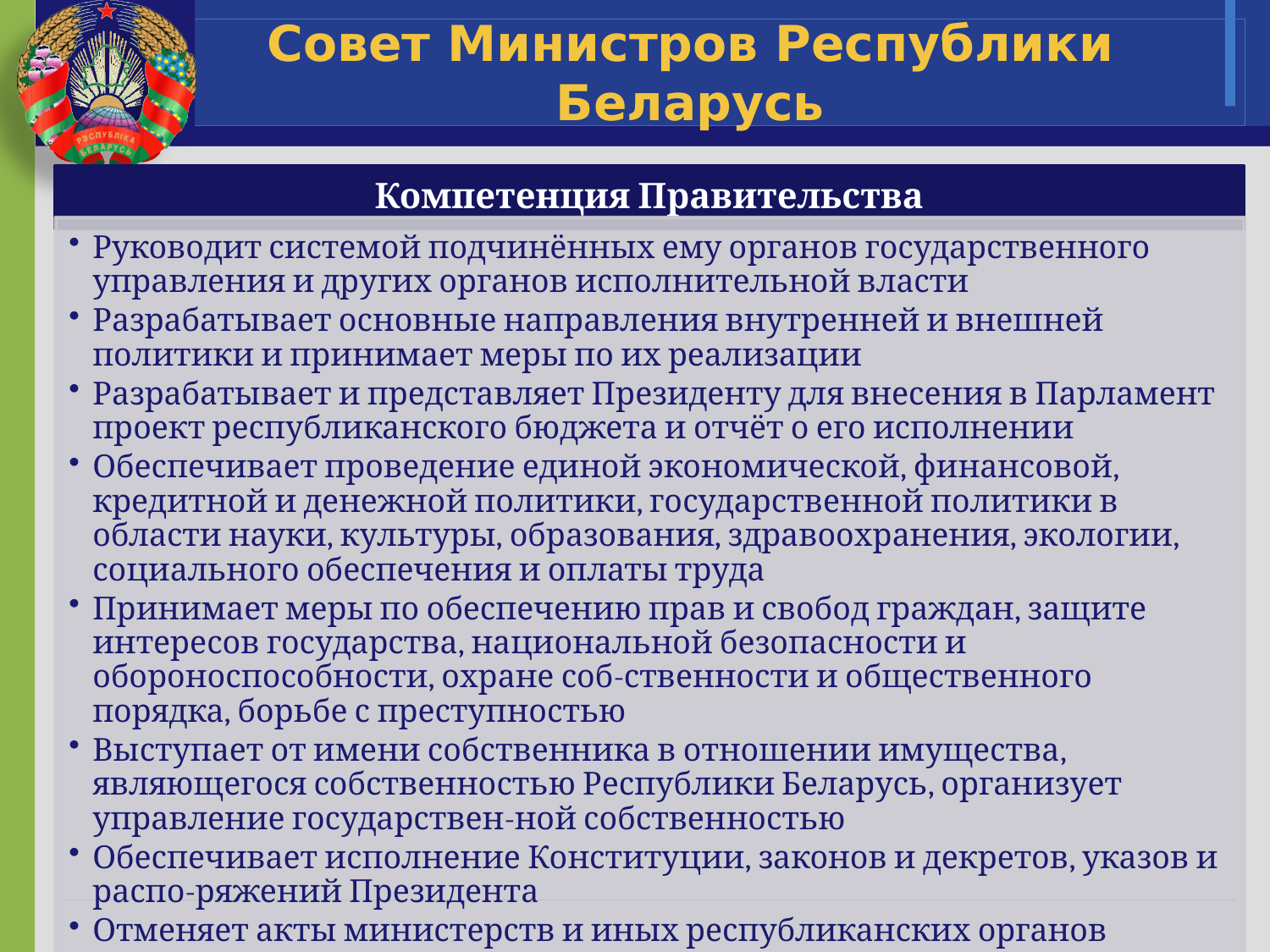

# Совет Министров Республики Беларусь
Компетенция Правительства
Руководит системой подчинённых ему органов государственного управления и других органов исполнительной власти
Разрабатывает основные направления внутренней и внешней политики и принимает меры по их реализации
Разрабатывает и представляет Президенту для внесения в Парламент проект республиканского бюджета и отчёт о его исполнении
Обеспечивает проведение единой экономической, финансовой, кредитной и денежной политики, государственной политики в области науки, культуры, образования, здравоохранения, экологии, социального обеспечения и оплаты труда
Принимает меры по обеспечению прав и свобод граждан, защите интересов государства, национальной безопасности и обороноспособности, охране соб-ственности и общественного порядка, борьбе с преступностью
Выступает от имени собственника в отношении имущества, являющегося собственностью Республики Беларусь, организует управление государствен-ной собственностью
Обеспечивает исполнение Конституции, законов и декретов, указов и распо-ряжений Президента
Отменяет акты министерств и иных республиканских органов государствен-ного управления